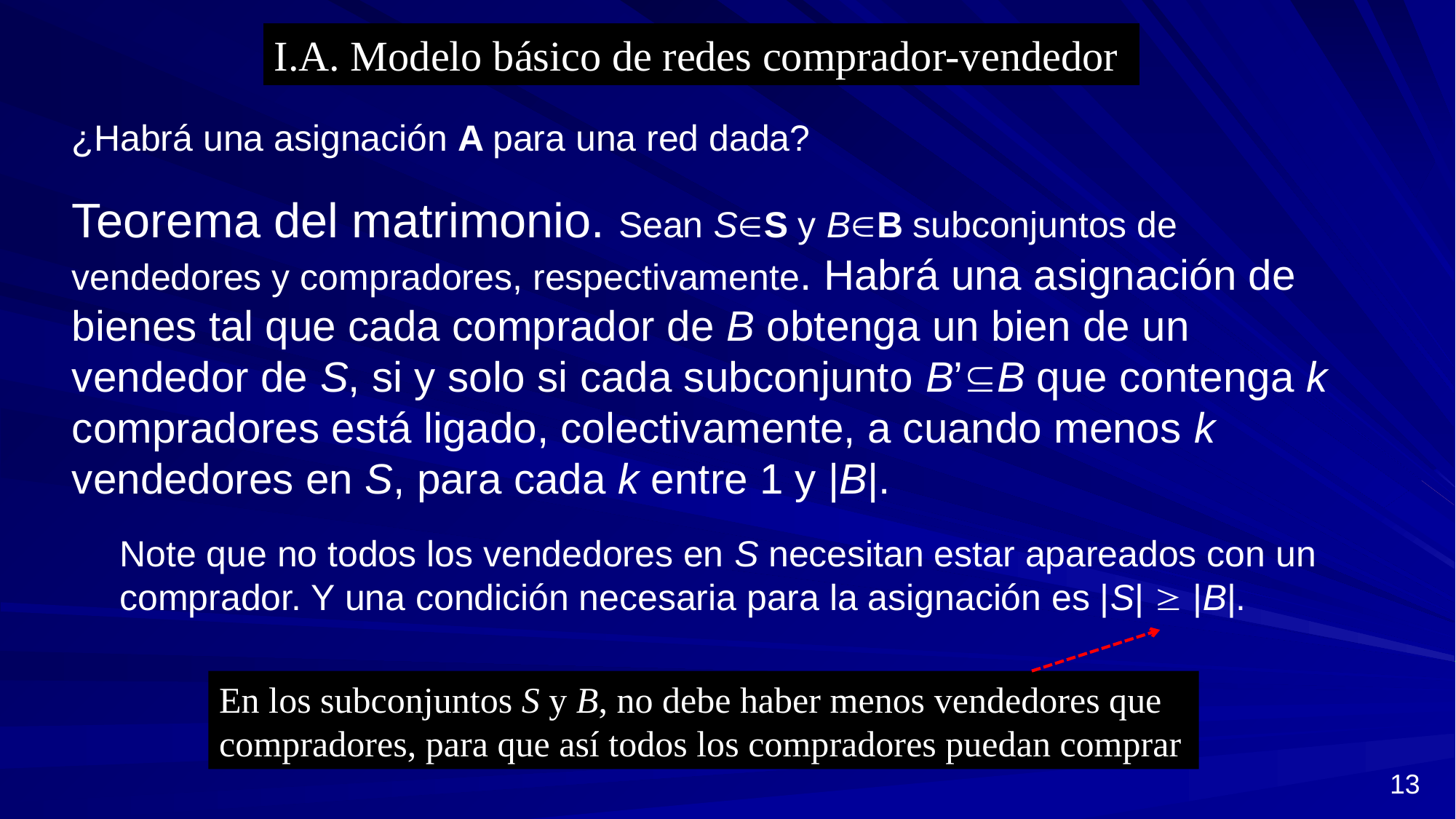

I.A. Modelo básico de redes comprador-vendedor
¿Habrá una asignación A para una red dada?

Teorema del matrimonio. Sean S∈S y B∈B subconjuntos de vendedores y compradores, respectivamente. Habrá una asignación de bienes tal que cada comprador de B obtenga un bien de un vendedor de S, si y solo si cada subconjunto B’⊆B que contenga k compradores está ligado, colectivamente, a cuando menos k vendedores en S, para cada k entre 1 y |B|.

Note que no todos los vendedores en S necesitan estar apareados con un comprador. Y una condición necesaria para la asignación es |S| ≥ |B|.

En los subconjuntos S y B, no debe haber menos vendedores que compradores, para que así todos los compradores puedan comprar
13